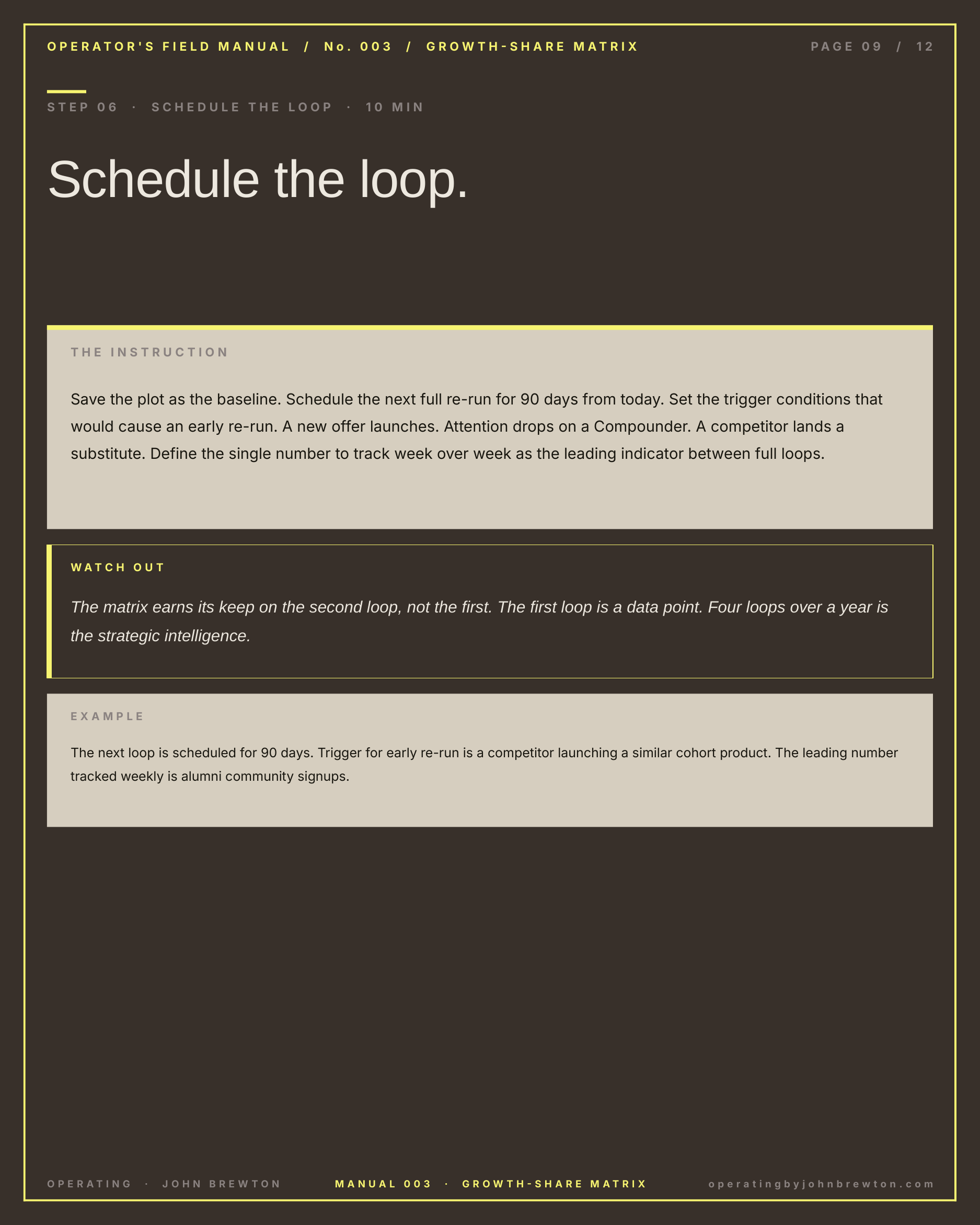

OPERATOR'S FIELD MANUAL  /  No. 003  /  GROWTH-SHARE MATRIX
PAGE 09  /  12

STEP 06  ·  SCHEDULE THE LOOP  ·  10 MIN
Schedule the loop.

THE INSTRUCTION
Save the plot as the baseline. Schedule the next full re-run for 90 days from today. Set the trigger conditions that would cause an early re-run. A new offer launches. Attention drops on a Compounder. A competitor lands a substitute. Define the single number to track week over week as the leading indicator between full loops.

WATCH OUT
The matrix earns its keep on the second loop, not the first. The first loop is a data point. Four loops over a year is the strategic intelligence.

EXAMPLE
The next loop is scheduled for 90 days. Trigger for early re-run is a competitor launching a similar cohort product. The leading number tracked weekly is alumni community signups.
MANUAL 003  ·  GROWTH-SHARE MATRIX
operatingbyjohnbrewton.com
OPERATING  ·  JOHN BREWTON